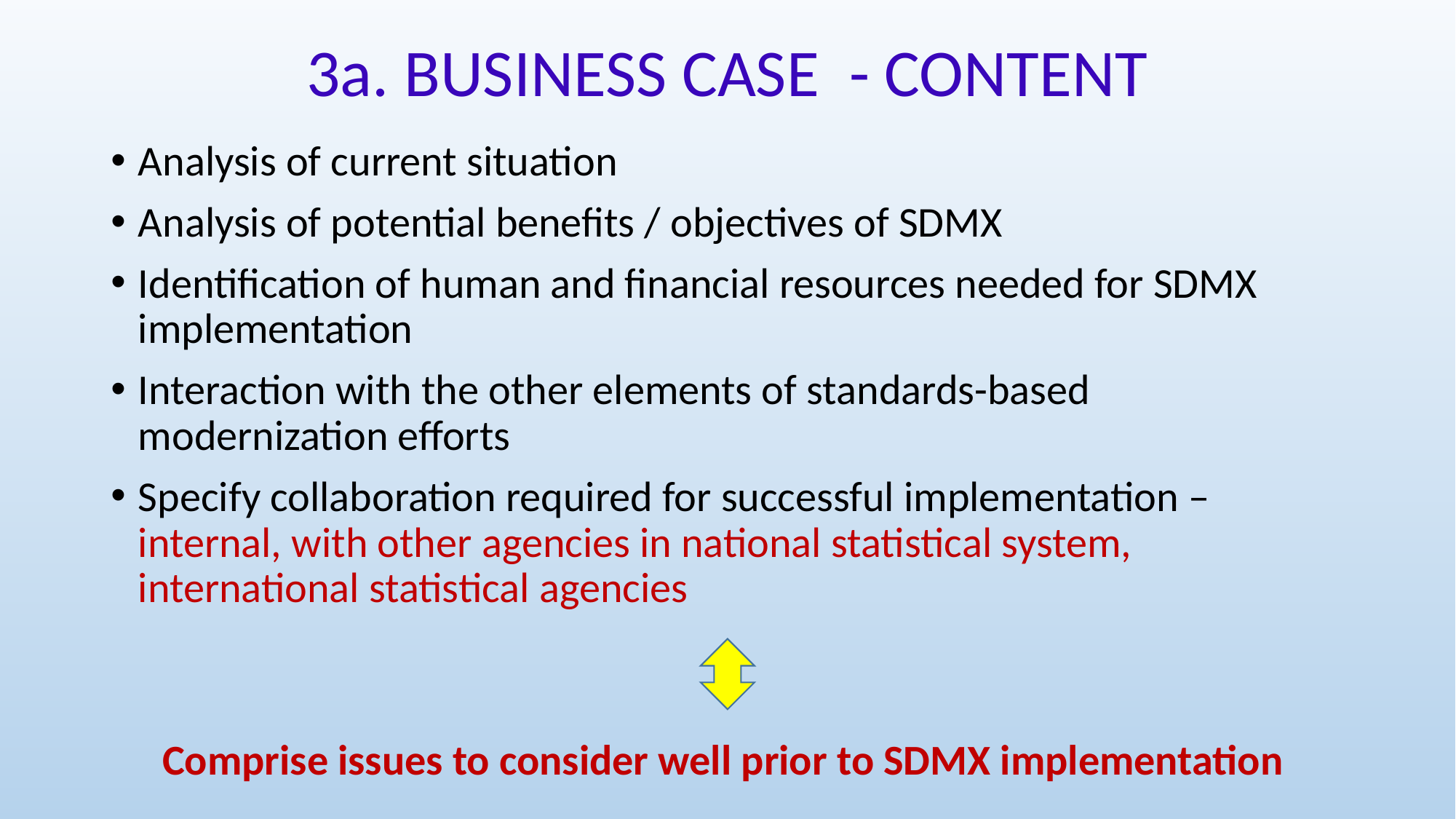

# 3a. BUSINESS CASE  - CONTENT
Analysis of current situation
Analysis of potential benefits / objectives of SDMX
Identification of human and financial resources needed for SDMX implementation
Interaction with the other elements of standards-based modernization efforts
Specify collaboration required for successful implementation – internal, with other agencies in national statistical system, international statistical agencies

Comprise issues to consider well prior to SDMX implementation